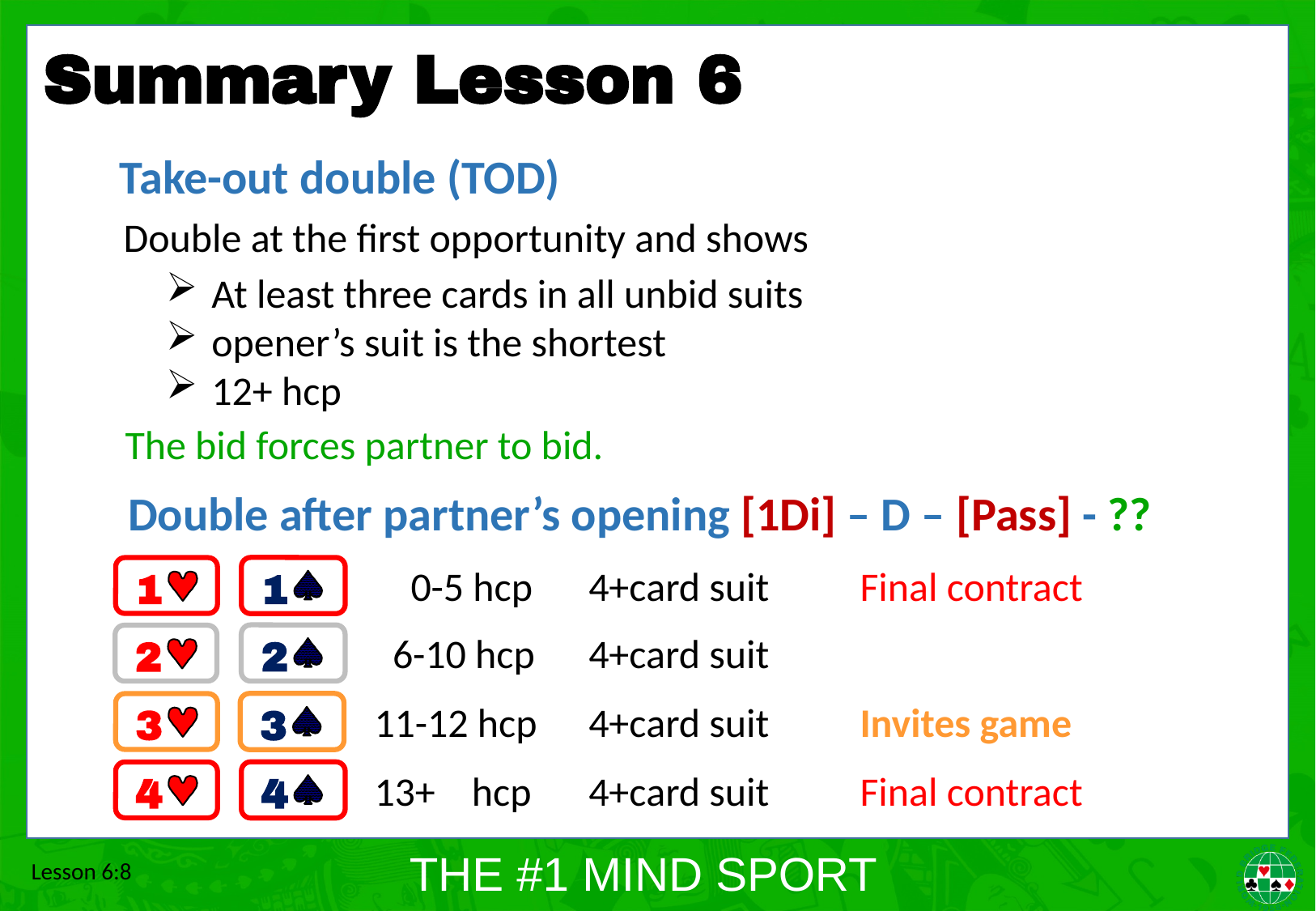

# Summary Lesson 6
Take-out double (TOD)
Double at the first opportunity and shows
At least three cards in all unbid suits
opener’s suit is the shortest
12+ hcp

The bid forces partner to bid.
Double after partner’s opening [1Di] – D – [Pass] - ??
    0-5 hcp	4+card suit	Final contract
1

1

  6-10 hcp	4+card suit
2

2

11-12 hcp	4+card suit	Invites game
3

3

13+    hcp	4+card suit	Final contract
4

4